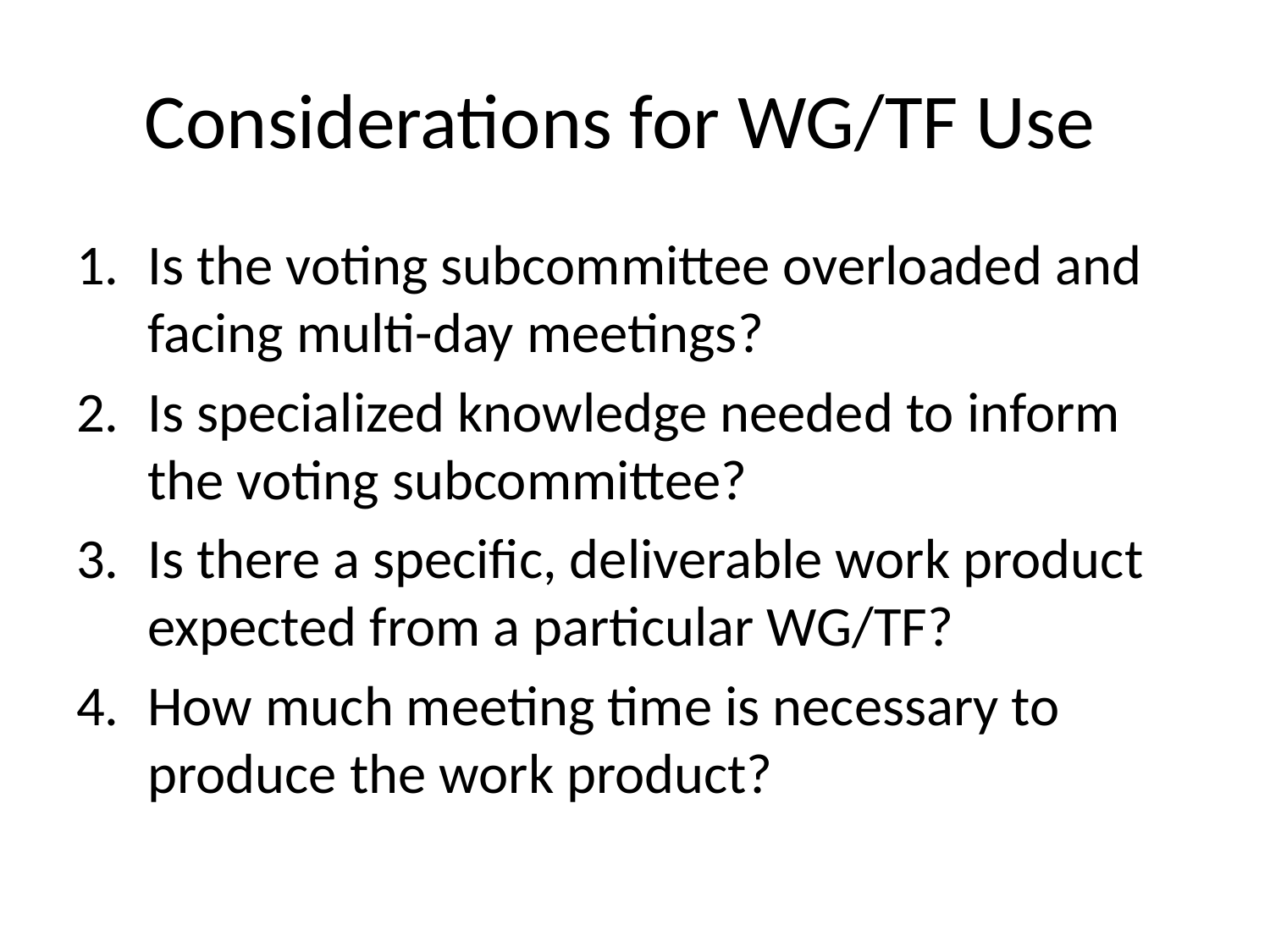

# Considerations for WG/TF Use
Is the voting subcommittee overloaded and facing multi-day meetings?
Is specialized knowledge needed to inform the voting subcommittee?
Is there a specific, deliverable work product expected from a particular WG/TF?
How much meeting time is necessary to produce the work product?